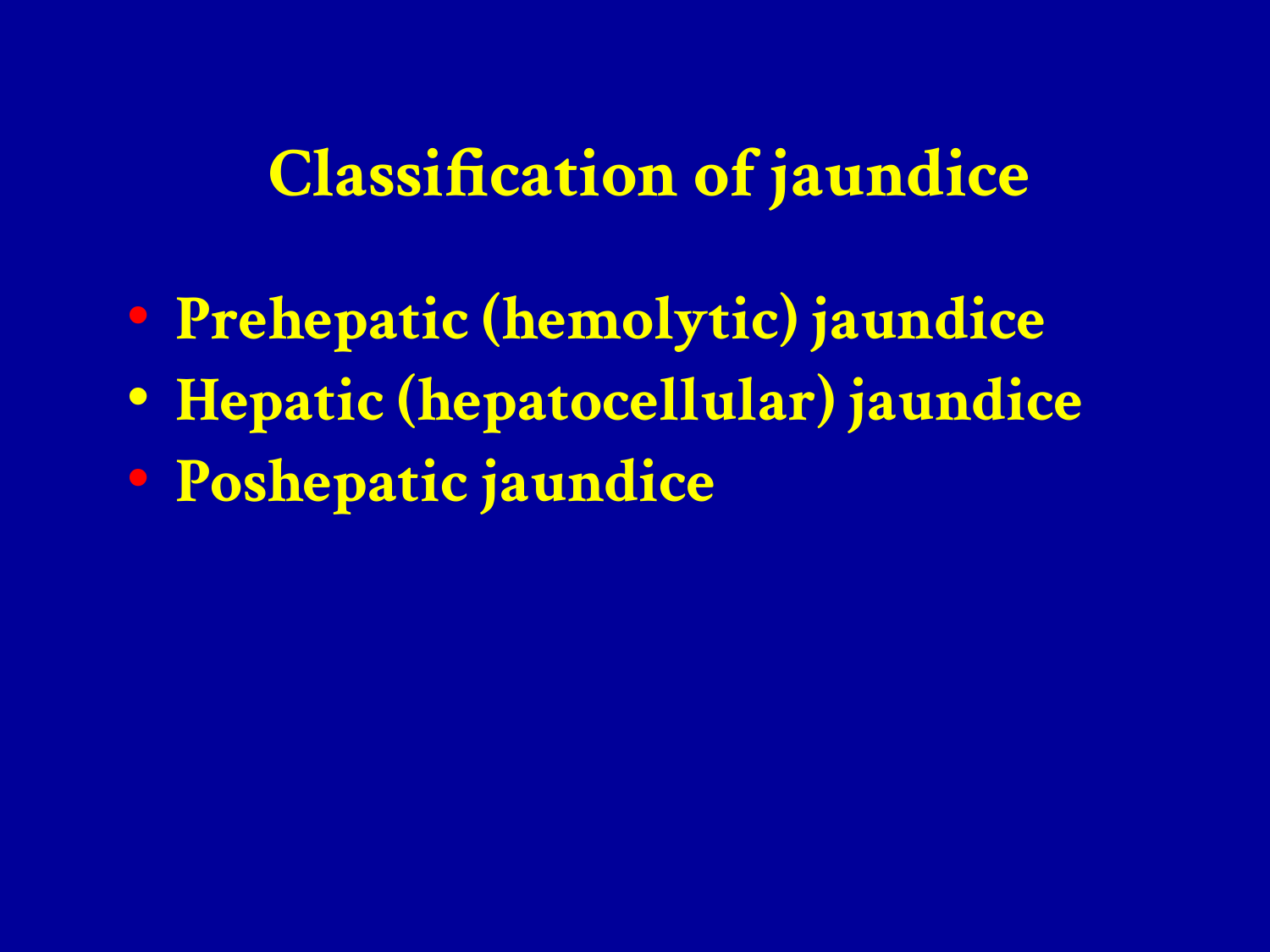

Classification of jaundice
Prehepatic (hemolytic) jaundice
Hepatic (hepatocellular) jaundice
Poshepatic jaundice